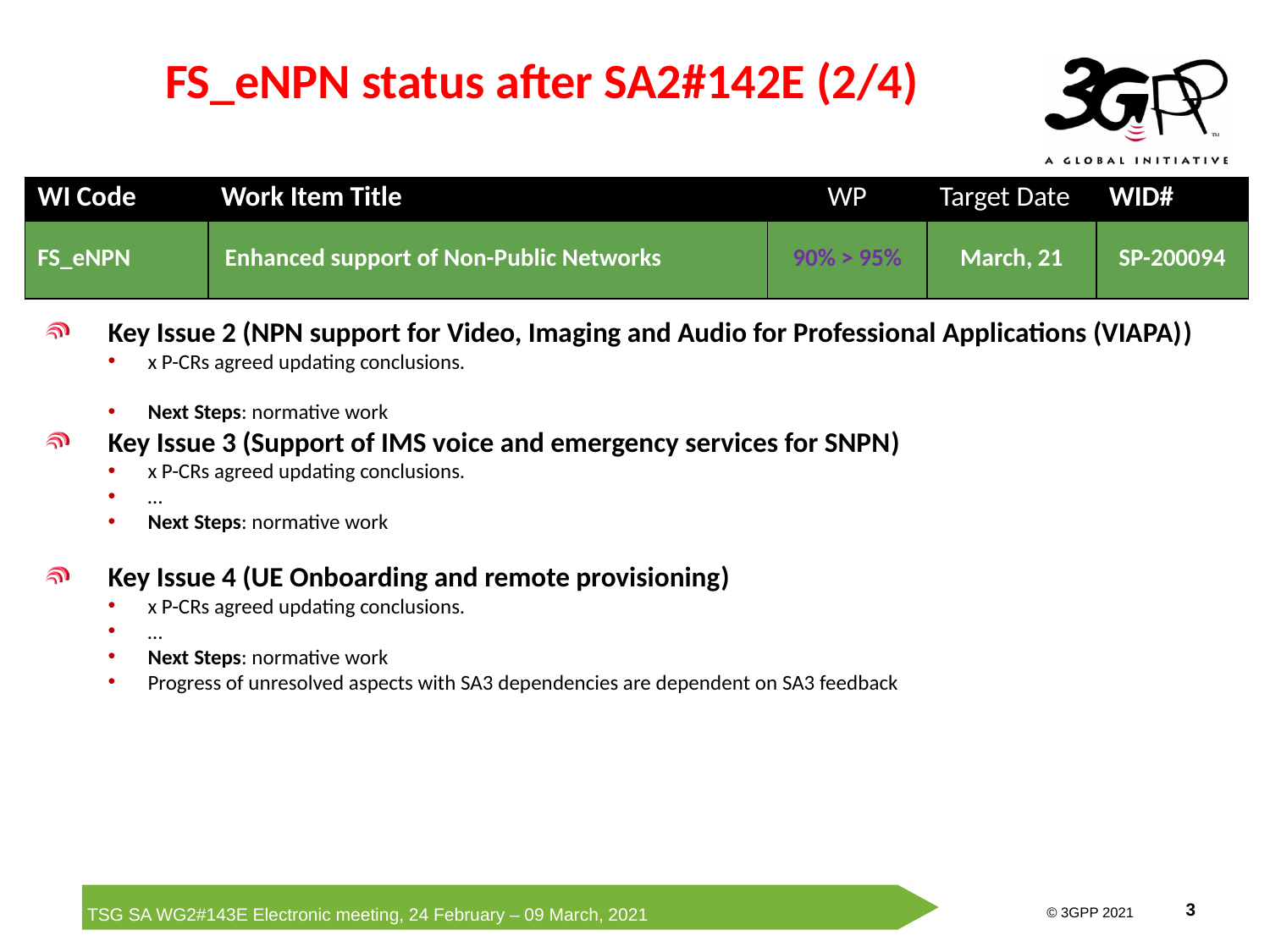

# FS_eNPN status after SA2#142E (2/4)
| WI Code | Work Item Title | WP | Target Date | WID# |
| --- | --- | --- | --- | --- |
| FS\_eNPN | Enhanced support of Non-Public Networks | 90% > 95% | March, 21 | SP-200094 |
Key Issue 2 (NPN support for Video, Imaging and Audio for Professional Applications (VIAPA))
x P-CRs agreed updating conclusions.

Next Steps: normative work
Key Issue 3 (Support of IMS voice and emergency services for SNPN)
x P-CRs agreed updating conclusions.
…
Next Steps: normative work

Key Issue 4 (UE Onboarding and remote provisioning)
x P-CRs agreed updating conclusions.
…
Next Steps: normative work
Progress of unresolved aspects with SA3 dependencies are dependent on SA3 feedback